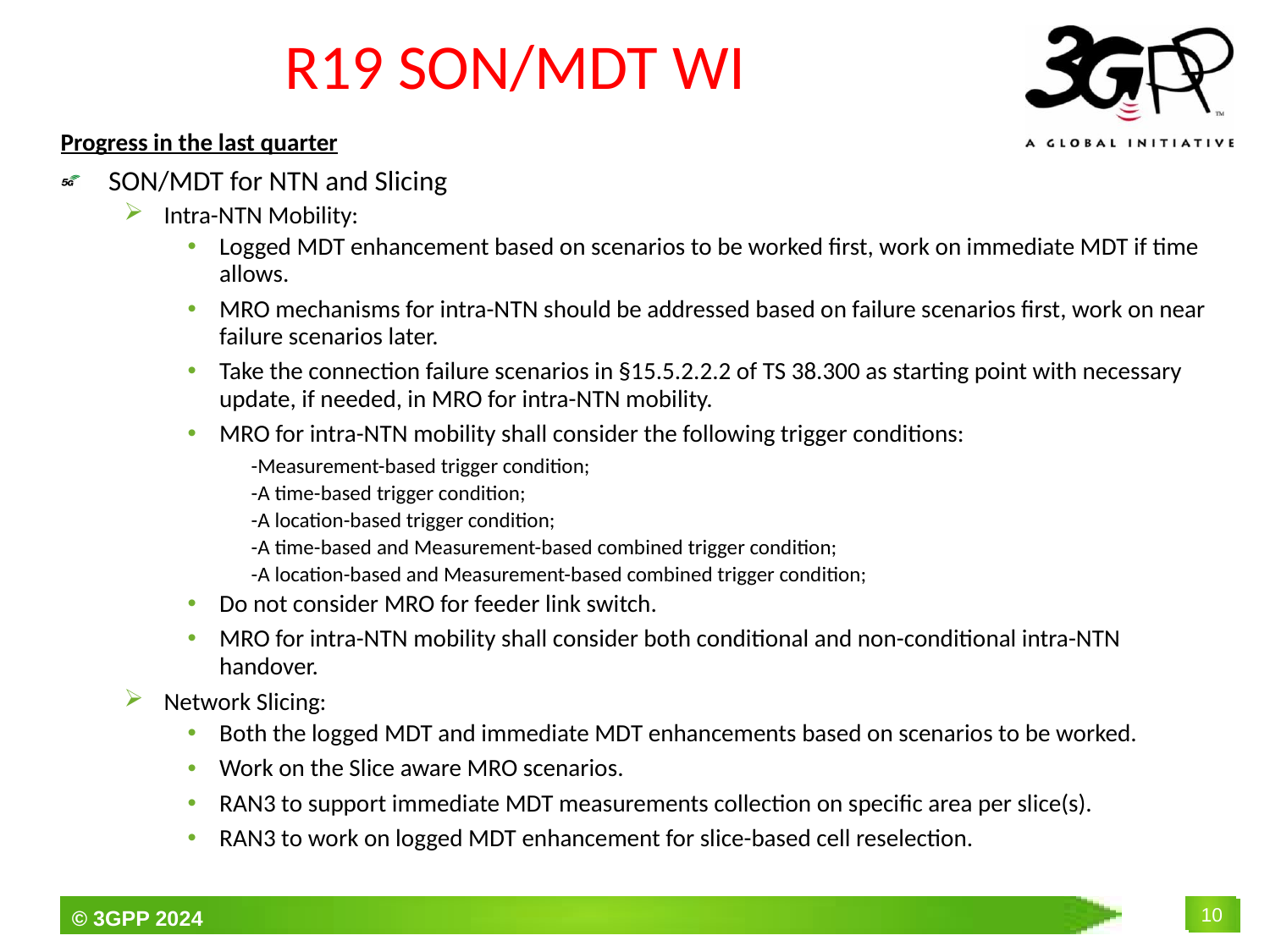

# R19 SON/MDT WI
Progress in the last quarter
SON/MDT for NTN and Slicing
Intra-NTN Mobility:
Logged MDT enhancement based on scenarios to be worked first, work on immediate MDT if time allows.
MRO mechanisms for intra-NTN should be addressed based on failure scenarios first, work on near failure scenarios later.
Take the connection failure scenarios in §15.5.2.2.2 of TS 38.300 as starting point with necessary update, if needed, in MRO for intra-NTN mobility.
MRO for intra-NTN mobility shall consider the following trigger conditions:
-Measurement-based trigger condition;
-A time-based trigger condition;
-A location-based trigger condition;
-A time-based and Measurement-based combined trigger condition;
-A location-based and Measurement-based combined trigger condition;
Do not consider MRO for feeder link switch.
MRO for intra-NTN mobility shall consider both conditional and non-conditional intra-NTN handover.
Network Slicing:
Both the logged MDT and immediate MDT enhancements based on scenarios to be worked.
Work on the Slice aware MRO scenarios.
RAN3 to support immediate MDT measurements collection on specific area per slice(s).
RAN3 to work on logged MDT enhancement for slice-based cell reselection.

10